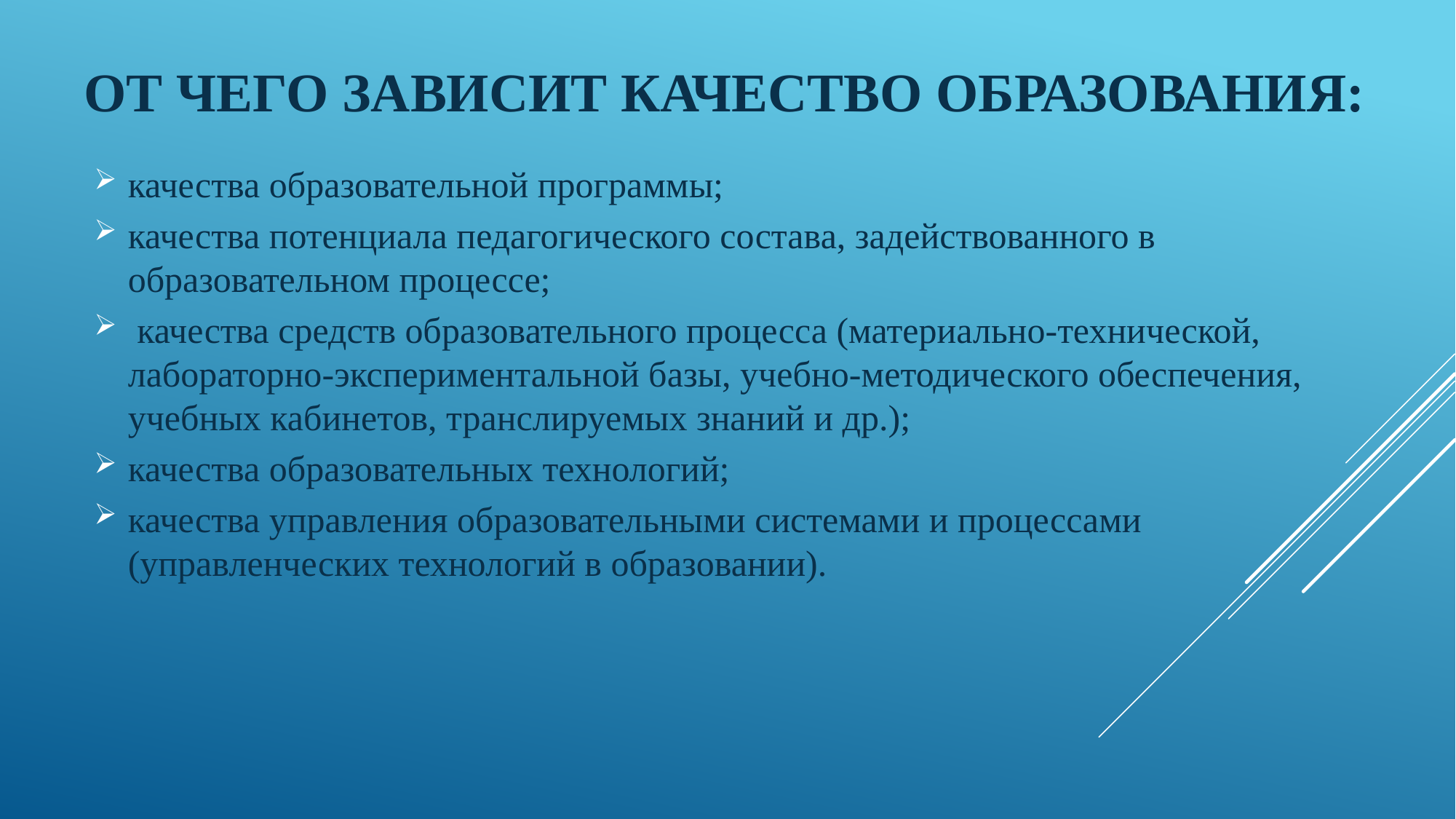

# От чего зависит качество образования:
качества образовательной программы;
качества потенциала педагогического состава, задействованного в образовательном процессе;
 качества средств образовательного процесса (материально-технической, лабораторно-экспериментальной базы, учебно-методического обеспечения, учебных кабинетов, транслируемых знаний и др.);
качества образовательных технологий;
качества управления образовательными системами и процессами (управленческих технологий в образовании).